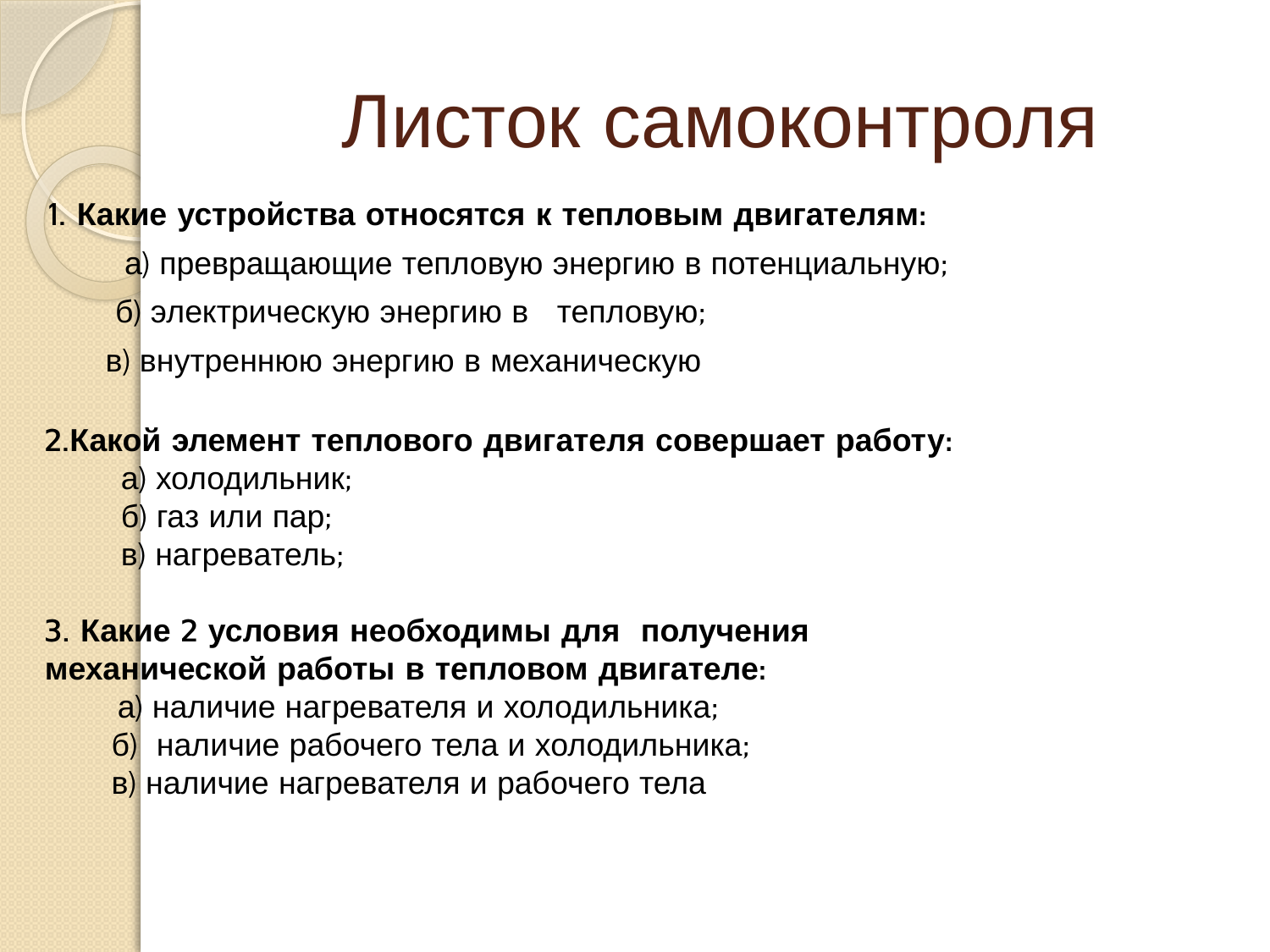

# Листок самоконтроля
1. Какие устройства относятся к тепловым двигателям:
        а) превращающие тепловую энергию в потенциальную;
       б) электрическую энергию в   тепловую;
      в) внутреннюю энергию в механическую

2.Какой элемент теплового двигателя совершает работу:
        а) холодильник;
        б) газ или пар;
        в) нагреватель;

3. Какие 2 условия необходимы для  получения механической работы в тепловом двигателе:
       а) наличие нагревателя и холодильника;
       б)  наличие рабочего тела и холодильника;
       в) наличие нагревателя и рабочего тела